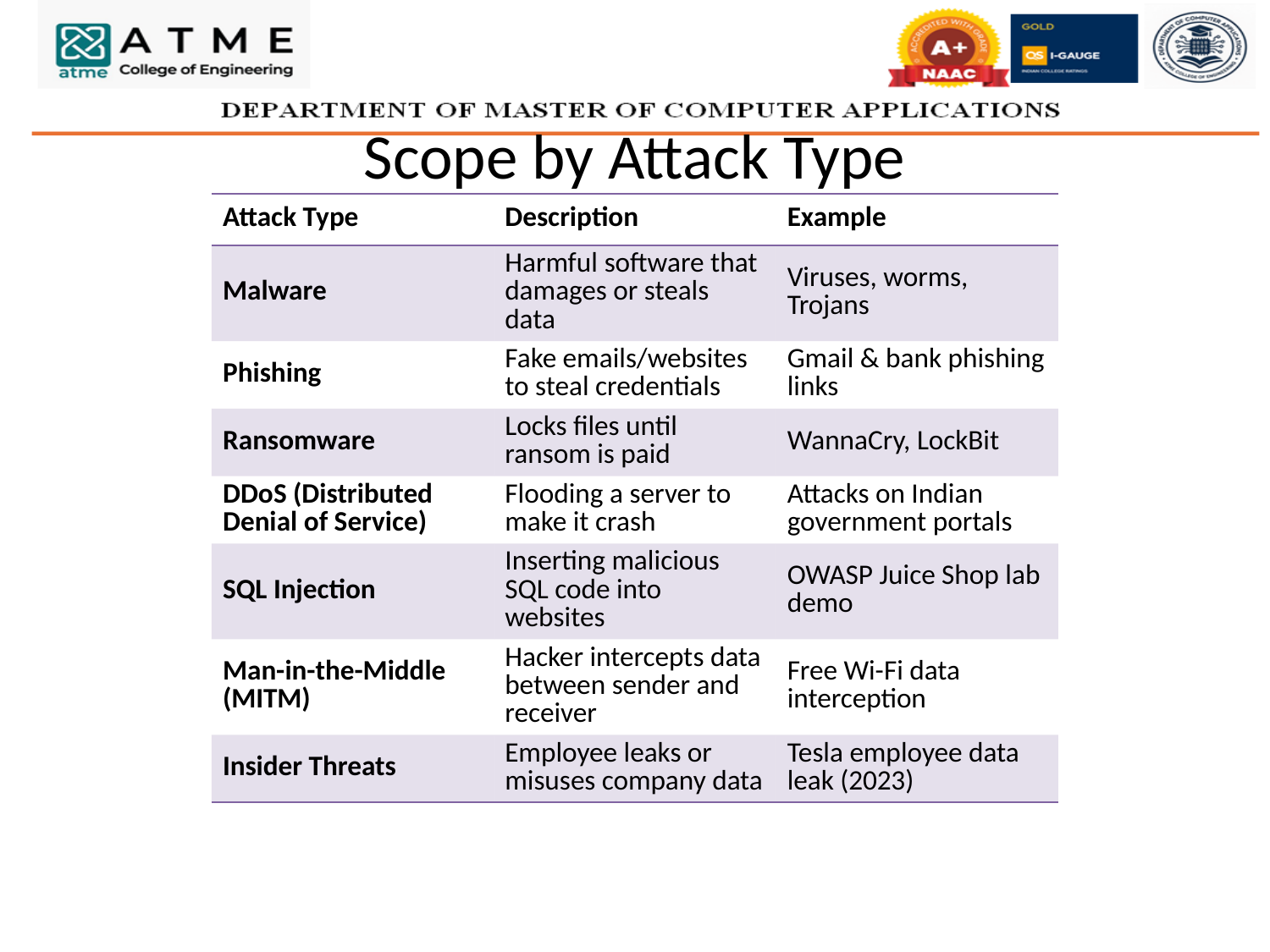

# Scope by Attack Type
| Attack Type | Description | Example |
| --- | --- | --- |
| Malware | Harmful software that damages or steals data | Viruses, worms, Trojans |
| Phishing | Fake emails/websites to steal credentials | Gmail & bank phishing links |
| Ransomware | Locks files until ransom is paid | WannaCry, LockBit |
| DDoS (Distributed Denial of Service) | Flooding a server to make it crash | Attacks on Indian government portals |
| SQL Injection | Inserting malicious SQL code into websites | OWASP Juice Shop lab demo |
| Man-in-the-Middle (MITM) | Hacker intercepts data between sender and receiver | Free Wi-Fi data interception |
| Insider Threats | Employee leaks or misuses company data | Tesla employee data leak (2023) |
|  |  |  |
| --- | --- | --- |
|  |  |  |
|  |  |  |
|  |  |  |
|  |  |  |
|  |  |  |
|  |  |  |
|  |  |  |